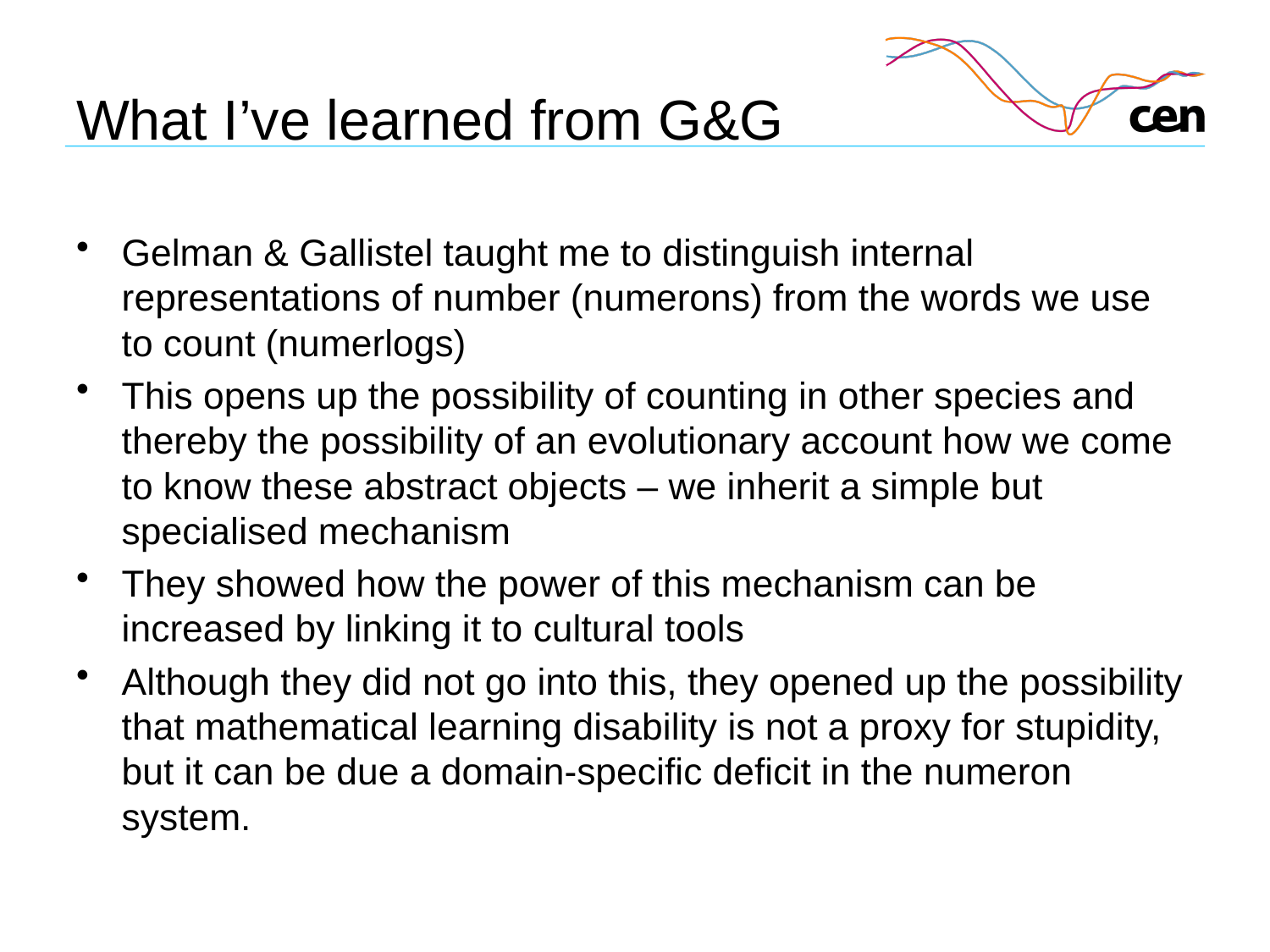

# What I’ve learned from G&G
Gelman & Gallistel taught me to distinguish internal representations of number (numerons) from the words we use to count (numerlogs)
This opens up the possibility of counting in other species and thereby the possibility of an evolutionary account how we come to know these abstract objects – we inherit a simple but specialised mechanism
They showed how the power of this mechanism can be increased by linking it to cultural tools
Although they did not go into this, they opened up the possibility that mathematical learning disability is not a proxy for stupidity, but it can be due a domain-specific deficit in the numeron system.